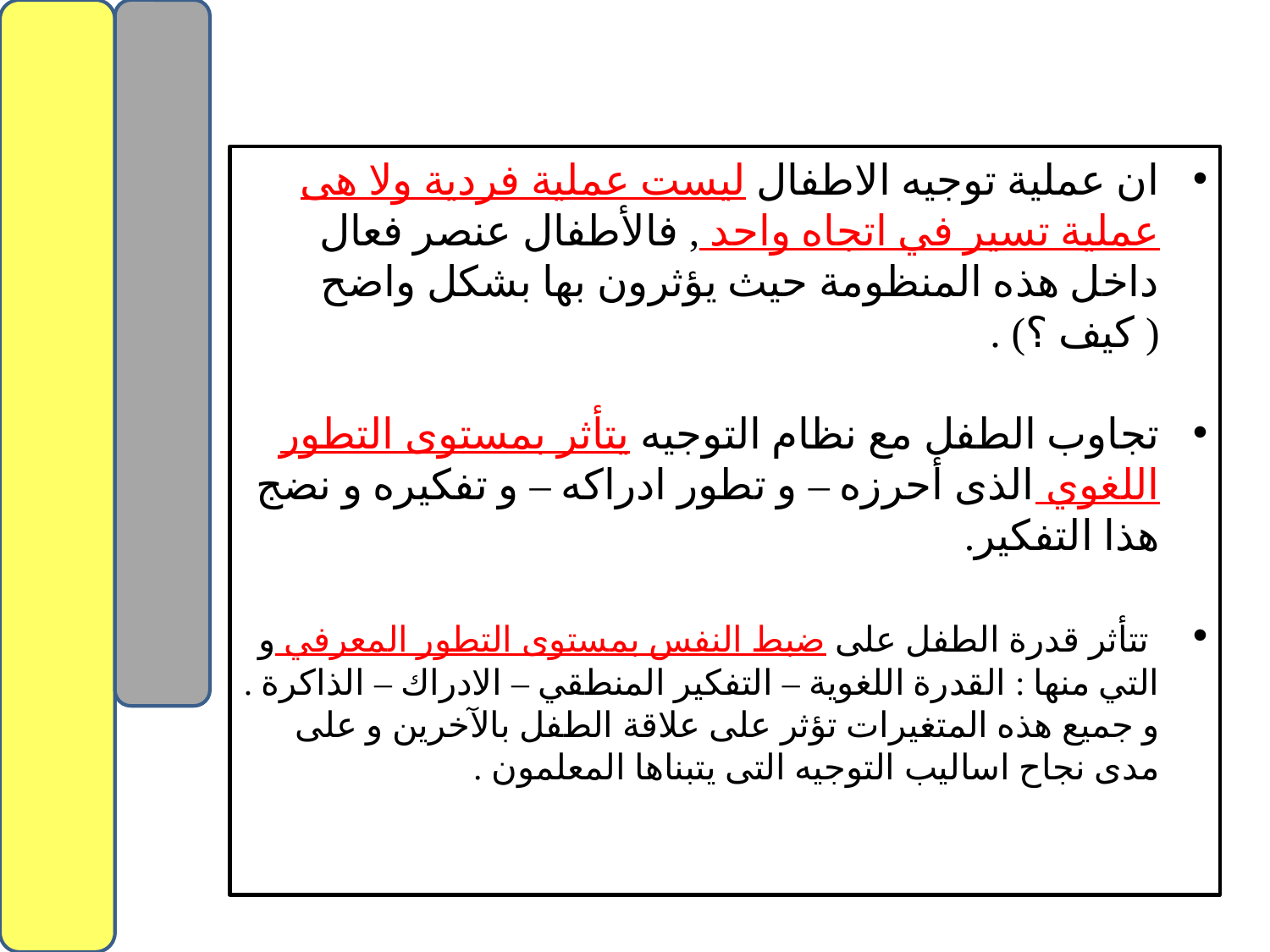

ان عملية توجيه الاطفال ليست عملية فردية ولا هى عملية تسير في اتجاه واحد , فالأطفال عنصر فعال داخل هذه المنظومة حيث يؤثرون بها بشكل واضح ( كيف ؟) .

تجاوب الطفل مع نظام التوجيه يتأثر بمستوى التطور اللغوي الذى أحرزه – و تطور ادراكه – و تفكيره و نضج هذا التفكير.

 تتأثر قدرة الطفل على ضبط النفس بمستوى التطور المعرفي و التي منها : القدرة اللغوية – التفكير المنطقي – الادراك – الذاكرة . و جميع هذه المتغيرات تؤثر على علاقة الطفل بالآخرين و على مدى نجاح اساليب التوجيه التى يتبناها المعلمون .